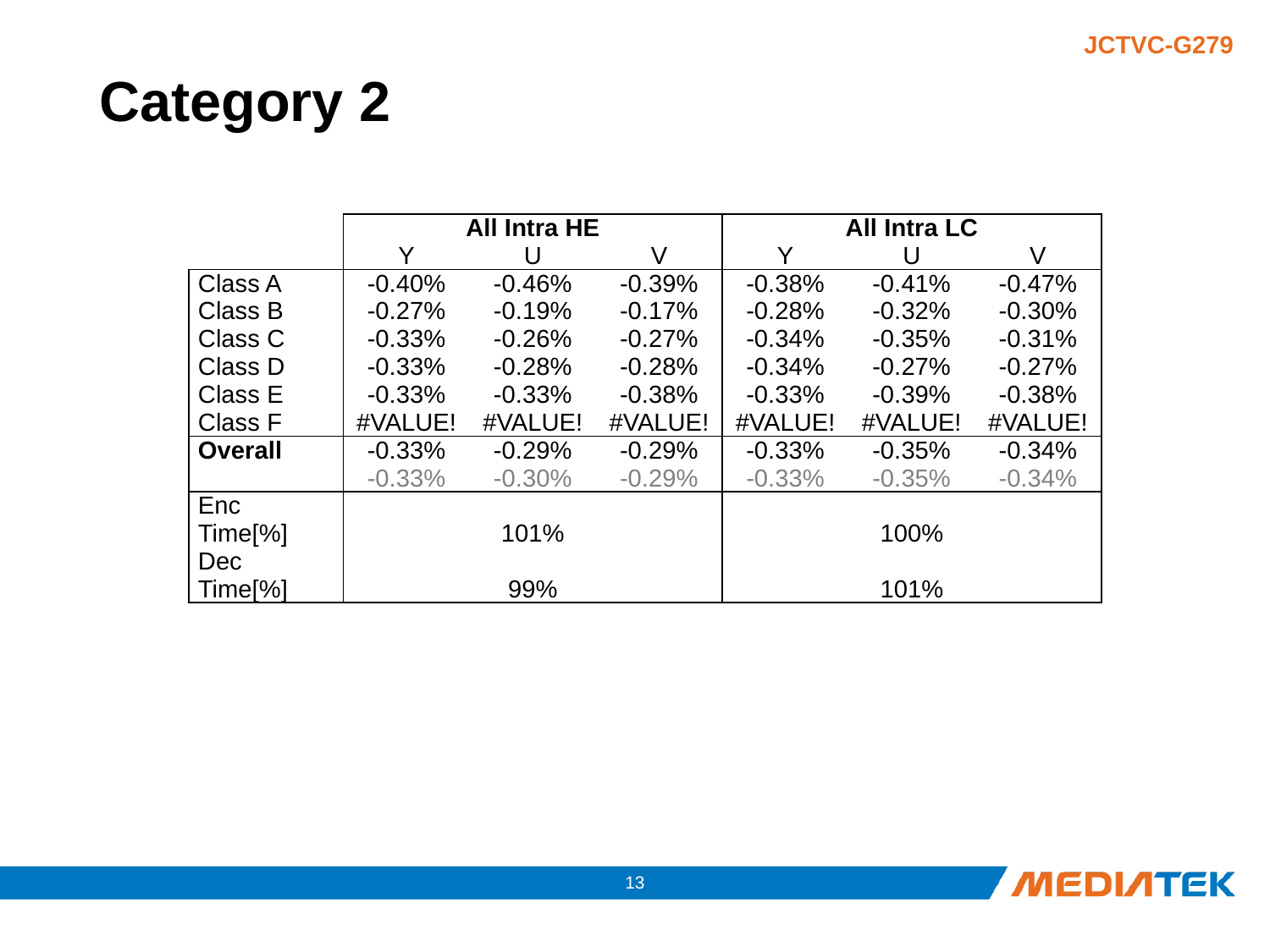

# Category 2
|  | All Intra HE |  |  | All Intra LC |  |  |
| --- | --- | --- | --- | --- | --- | --- |
|  | Y | U | V | Y | U | V |
| Class A | -0.40% | -0.46% | -0.39% | -0.38% | -0.41% | -0.47% |
| Class B | -0.27% | -0.19% | -0.17% | -0.28% | -0.32% | -0.30% |
| Class C | -0.33% | -0.26% | -0.27% | -0.34% | -0.35% | -0.31% |
| Class D | -0.33% | -0.28% | -0.28% | -0.34% | -0.27% | -0.27% |
| Class E | -0.33% | -0.33% | -0.38% | -0.33% | -0.39% | -0.38% |
| Class F | #VALUE! | #VALUE! | #VALUE! | #VALUE! | #VALUE! | #VALUE! |
| Overall | -0.33% | -0.29% | -0.29% | -0.33% | -0.35% | -0.34% |
|  | -0.33% | -0.30% | -0.29% | -0.33% | -0.35% | -0.34% |
| Enc Time[%] | 101% |  |  | 100% |  |  |
| Dec Time[%] | 99% |  |  | 101% |  |  |
13